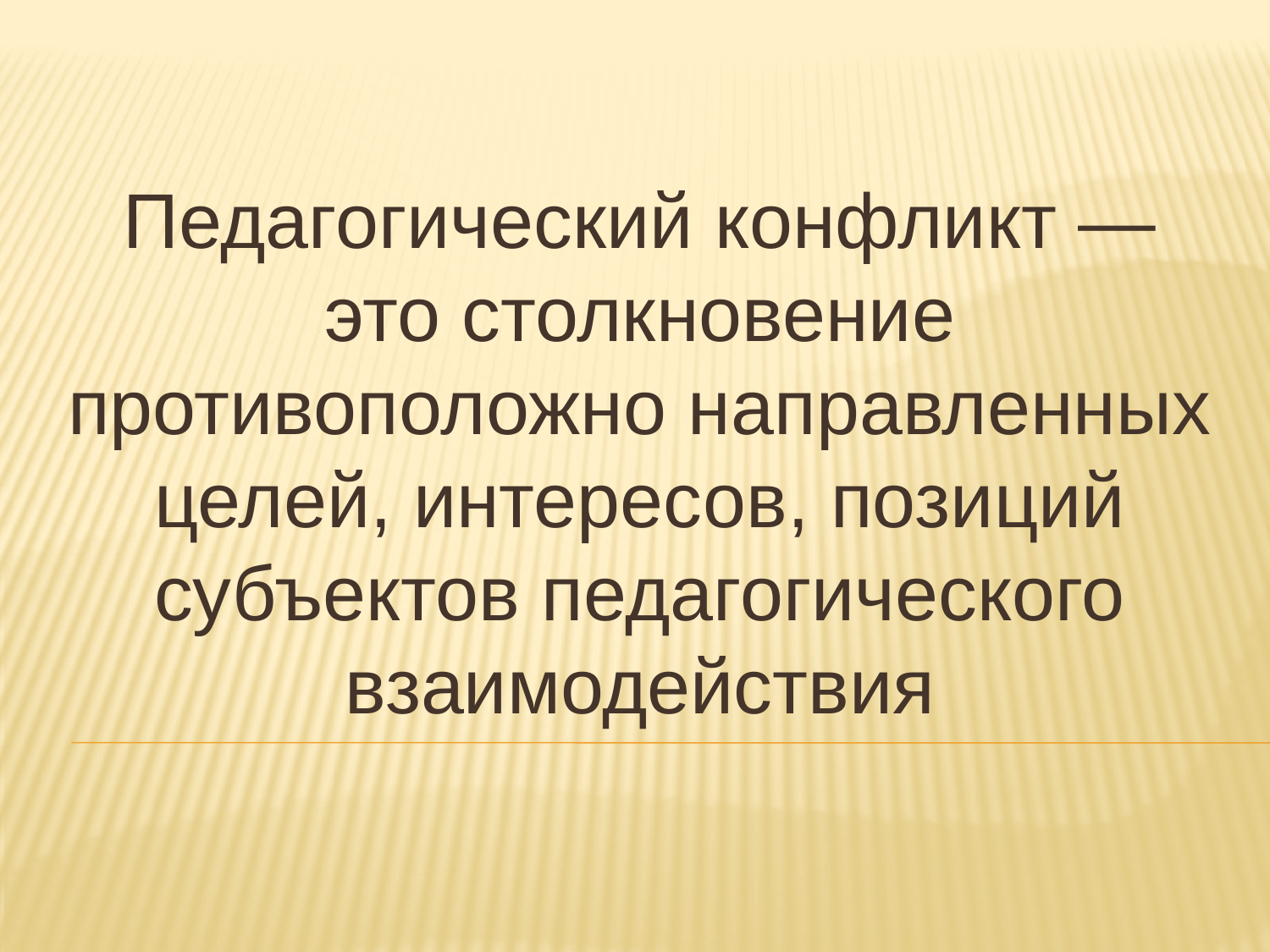

#

Педагогический конфликт — это столкновение противоположно направленных целей, интересов, позиций субъектов педагогического взаимодействия